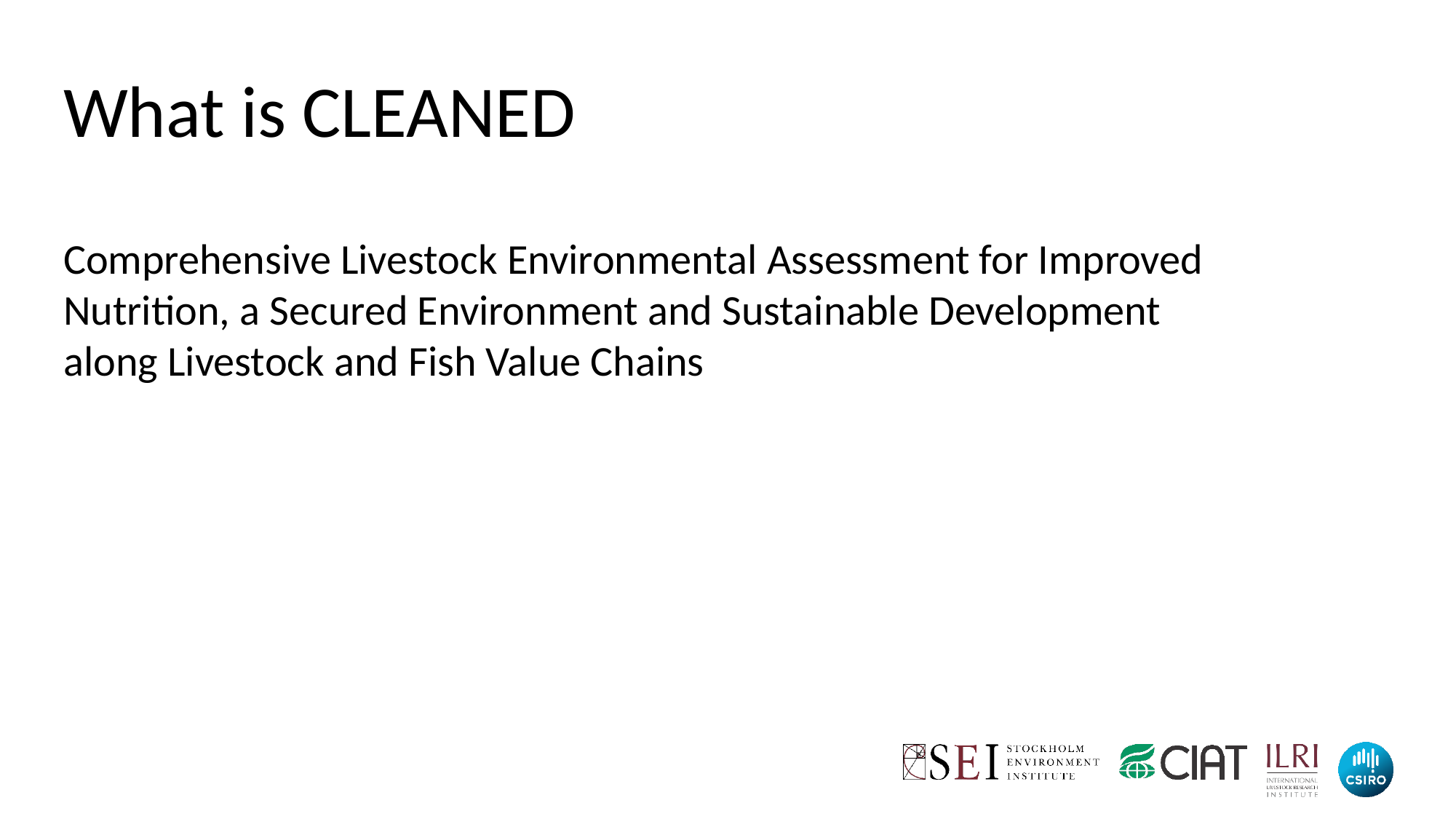

What is CLEANED
Comprehensive Livestock Environmental Assessment for Improved Nutrition, a Secured Environment and Sustainable Development along Livestock and Fish Value Chains